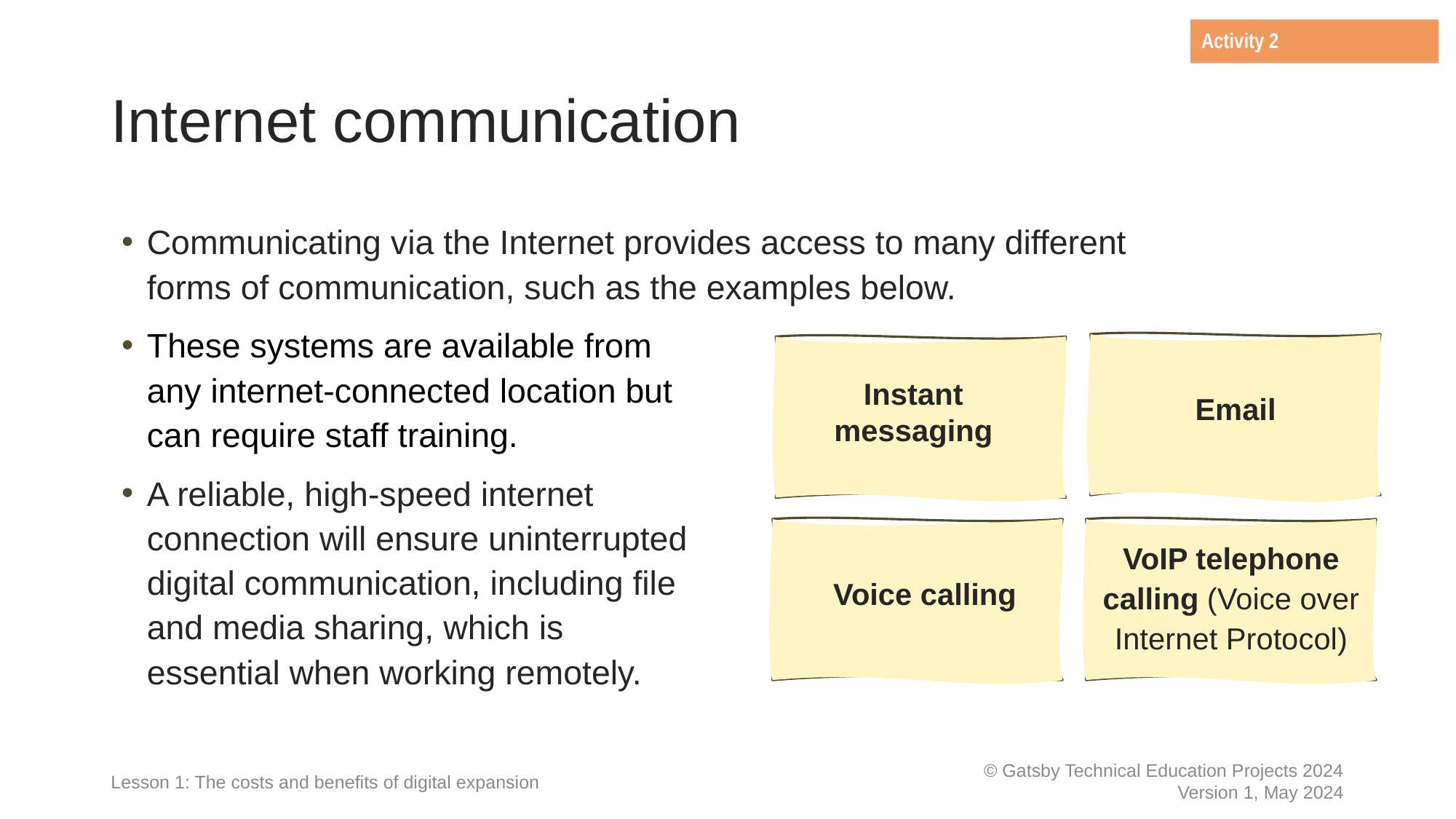

Activity 2
# Internet communication
Communicating via the Internet provides access to many different
forms of communication, such as the examples below.
These systems are available from
any internet-connected location but
can require staff training.
A reliable, high-speed internet
connection will ensure uninterrupted
digital communication, including file
and media sharing, which is
essential when working remotely.

Email

Instant messaging

Voice calling

VoIP telephone calling (Voice over Internet Protocol)
Lesson 1: The costs and benefits of digital expansion